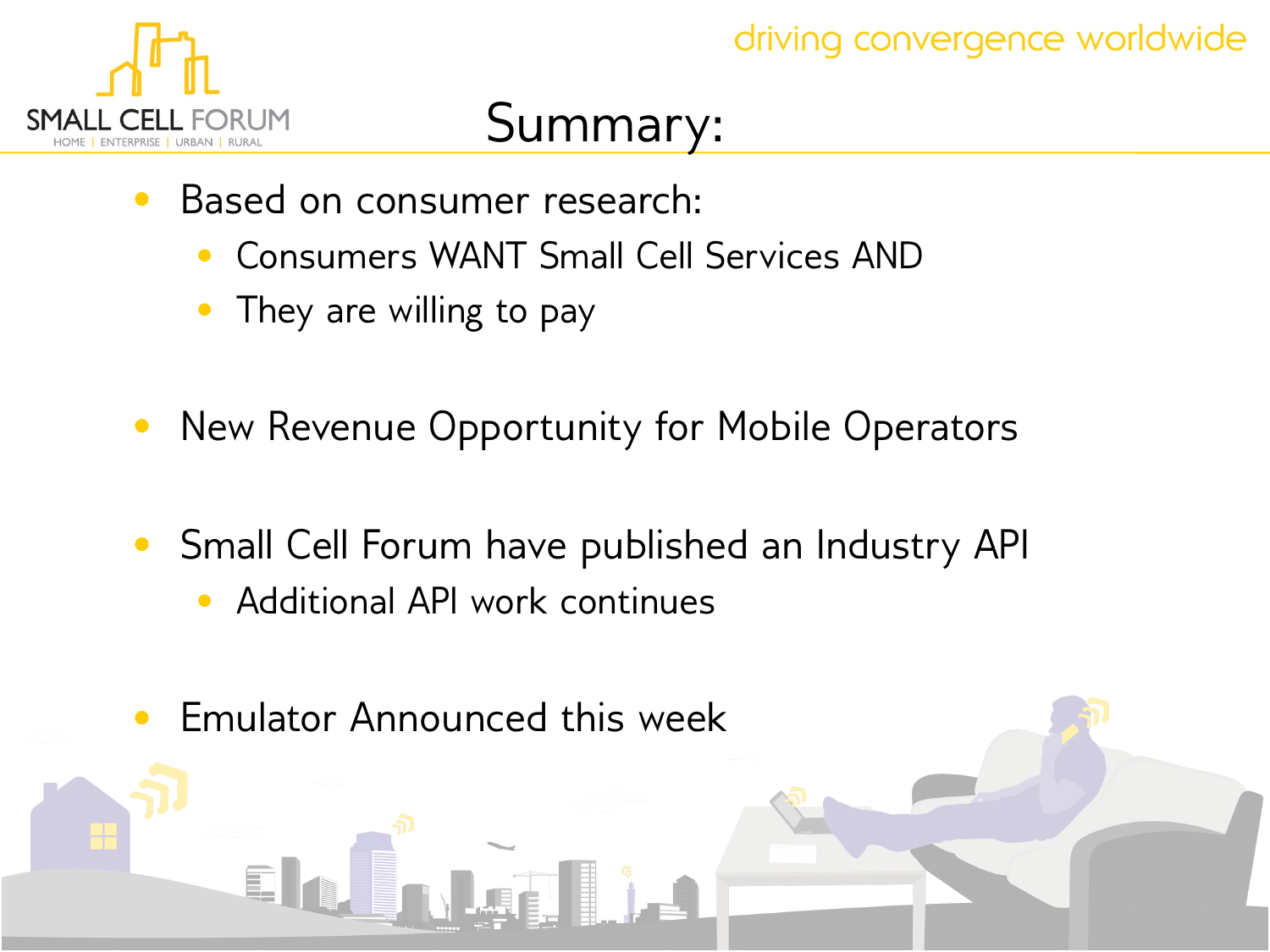

# Summary:
Based on consumer research:
Consumers WANT Small Cell Services AND
They are willing to pay

New Revenue Opportunity for Mobile Operators

Small Cell Forum have published an Industry API
Additional API work continues

Emulator Announced this week